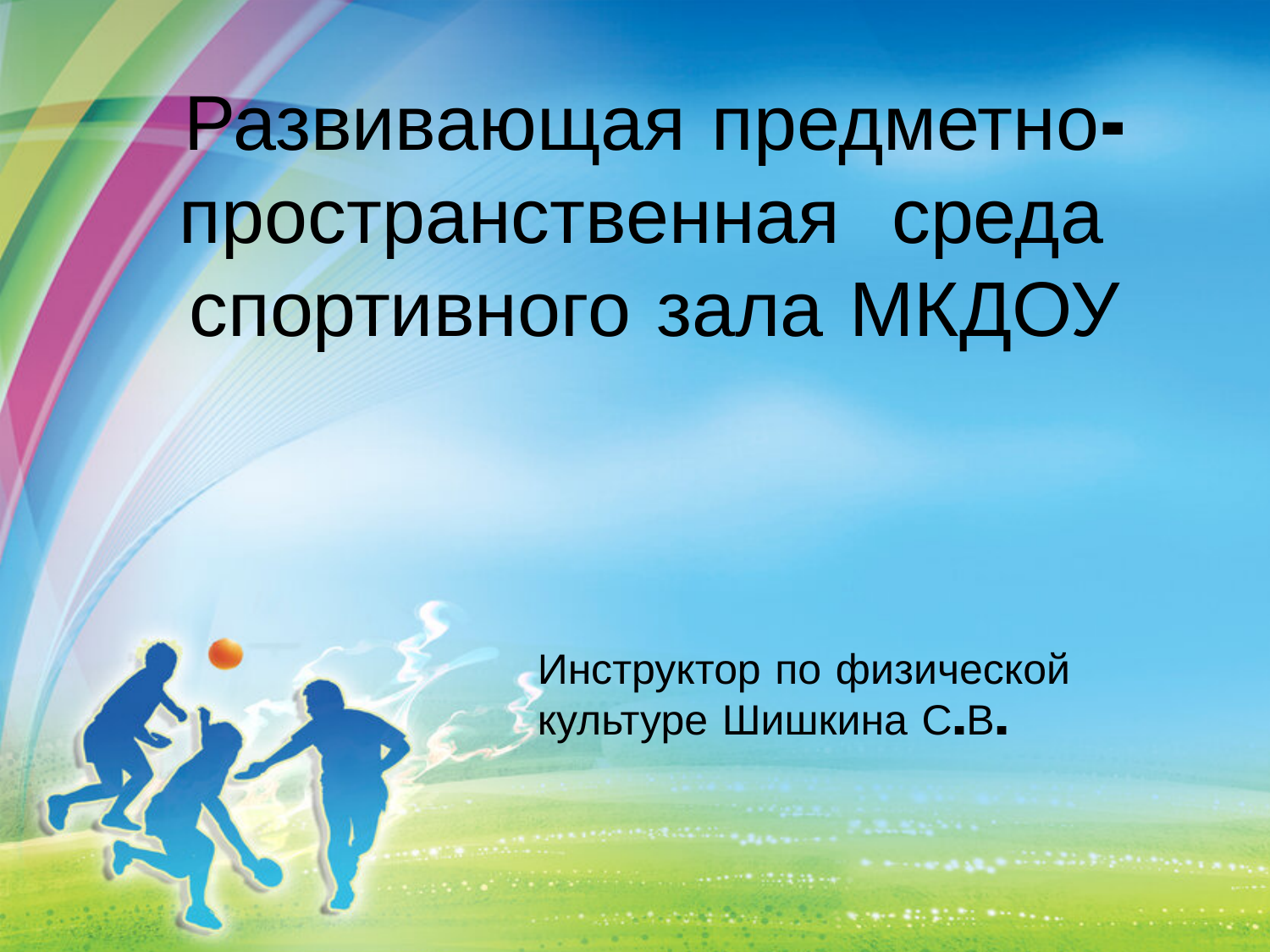

Развивающая предметно- пространственная  среда  спортивного зала МКДОУ
Инструктор по физической культуре Шишкина С.В.